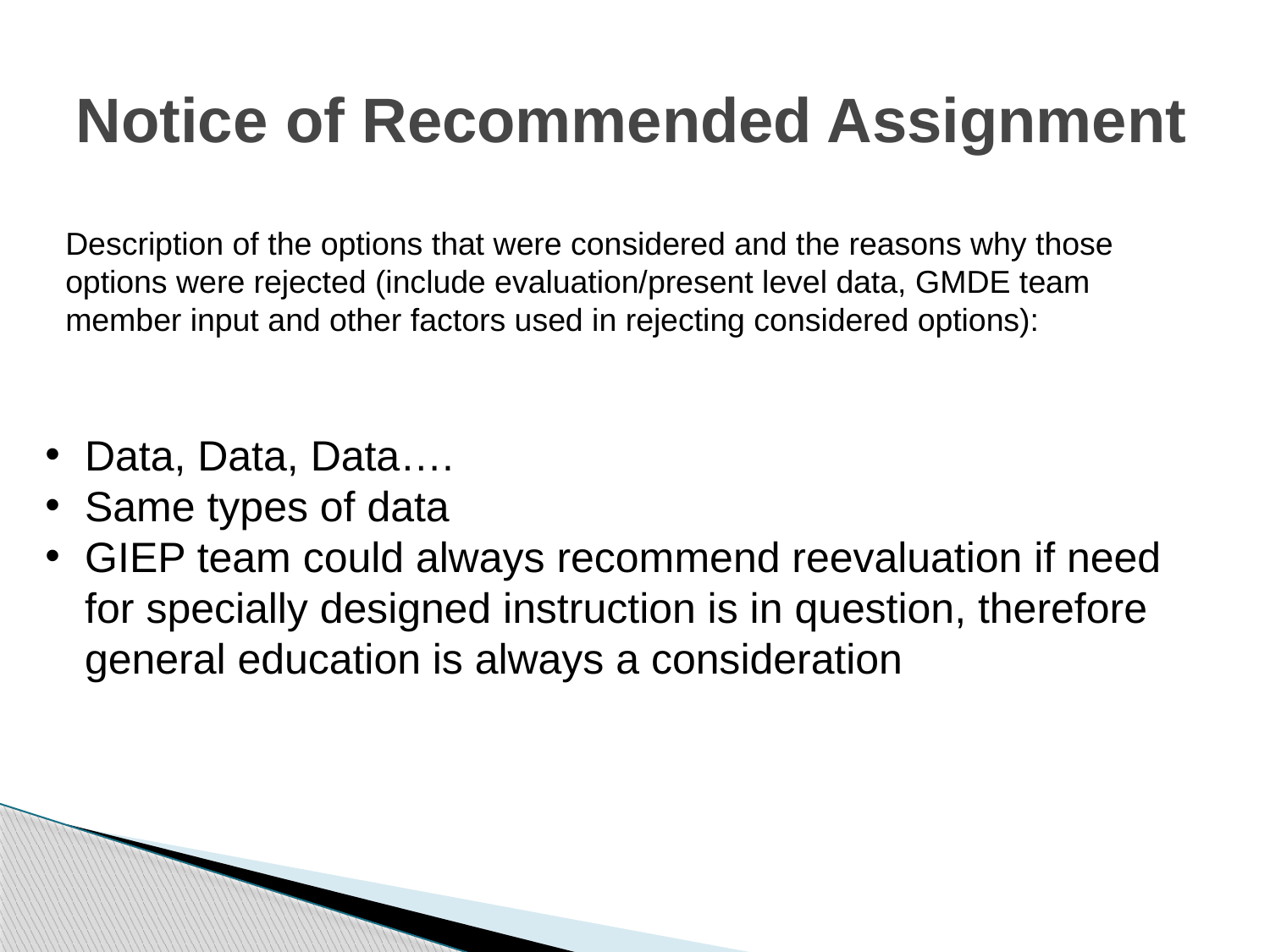

# Notice of Recommended Assignment
Description of the options that were considered and the reasons why those options were rejected (include evaluation/present level data, GMDE team member input and other factors used in rejecting considered options):

Data, Data, Data….
Same types of data
GIEP team could always recommend reevaluation if need for specially designed instruction is in question, therefore general education is always a consideration